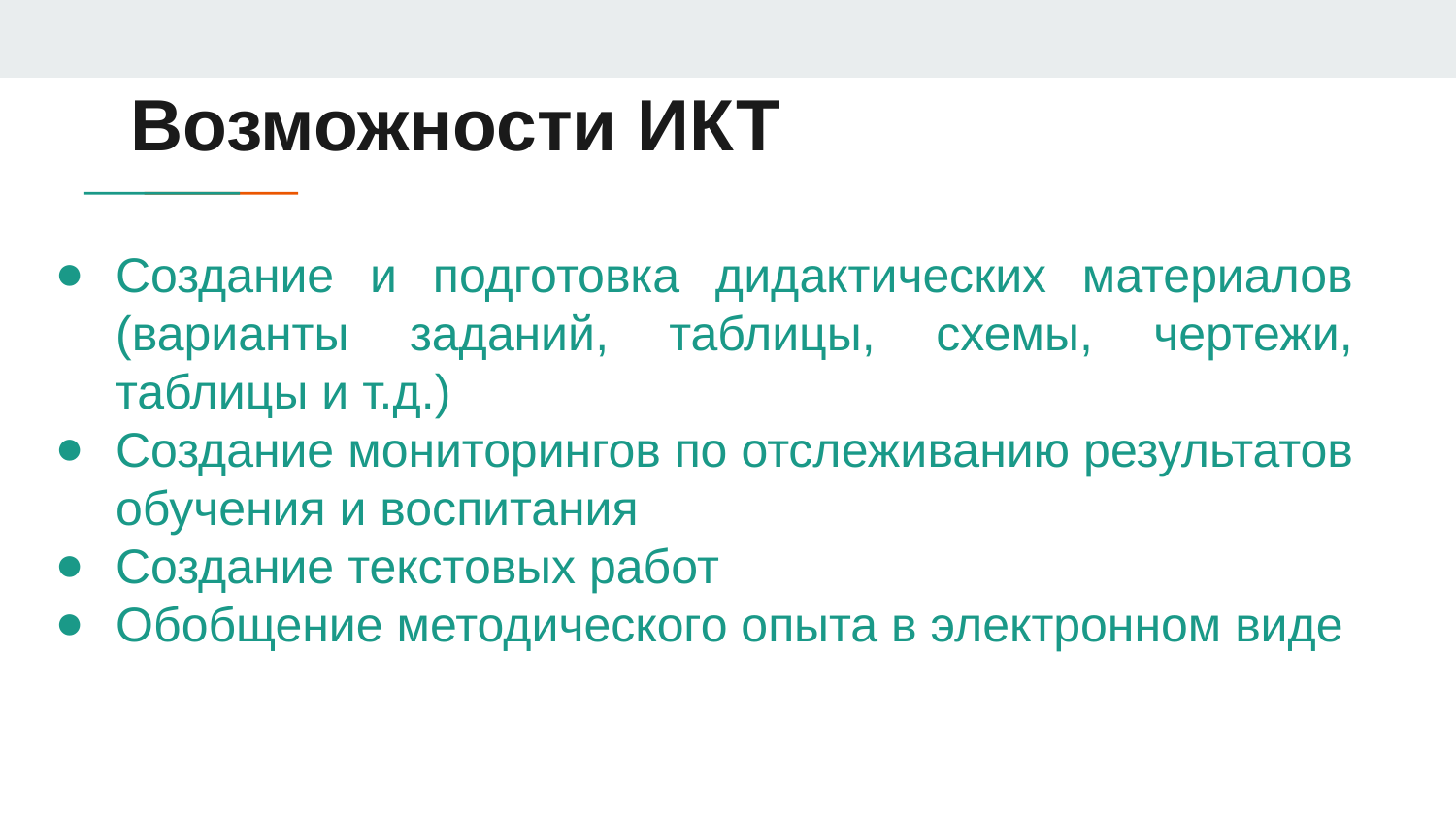

# Возможности ИКТ
Создание и подготовка дидактических материалов (варианты заданий, таблицы, схемы, чертежи, таблицы и т.д.)
Создание мониторингов по отслеживанию результатов обучения и воспитания
Создание текстовых работ
Обобщение методического опыта в электронном виде